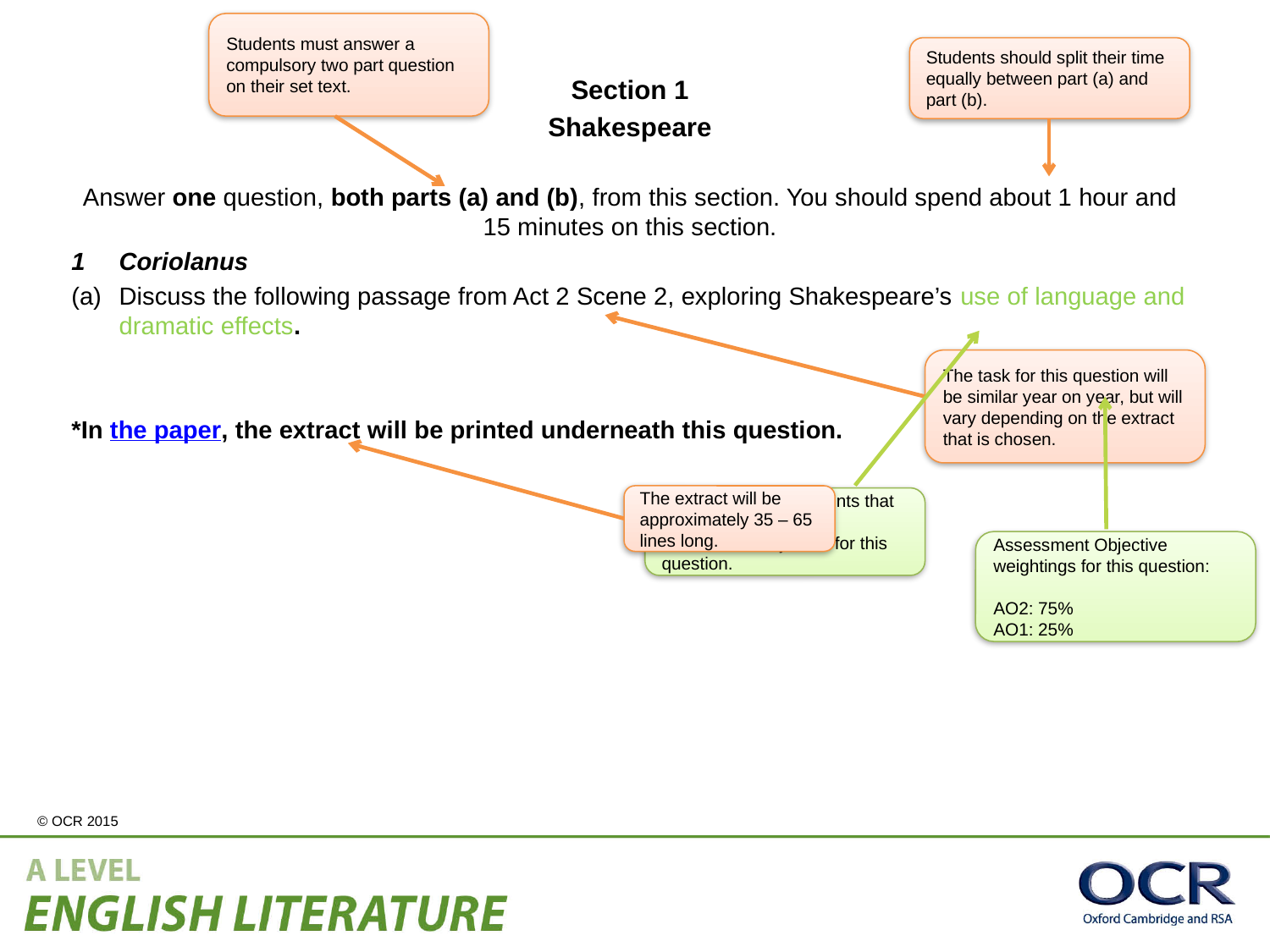

Students must answer a compulsory two part question on their set text.
Students should split their time equally between part (a) and part (b).
Section 1
Shakespeare

Answer one question, both parts (a) and (b), from this section. You should spend about 1 hour and 15 minutes on this section.
Coriolanus
Discuss the following passage from Act 2 Scene 2, exploring Shakespeare’s use of language and dramatic effects.
								[15]

*In the paper, the extract will be printed underneath this question.

The task for this question will be similar year on year, but will vary depending on the extract that is chosen.
The extract will be approximately 35 – 65 lines long.
This indicates to students that AO2 is the dominant assessment objective for this question.
Assessment Objective weightings for this question:

AO2: 75%
AO1: 25%